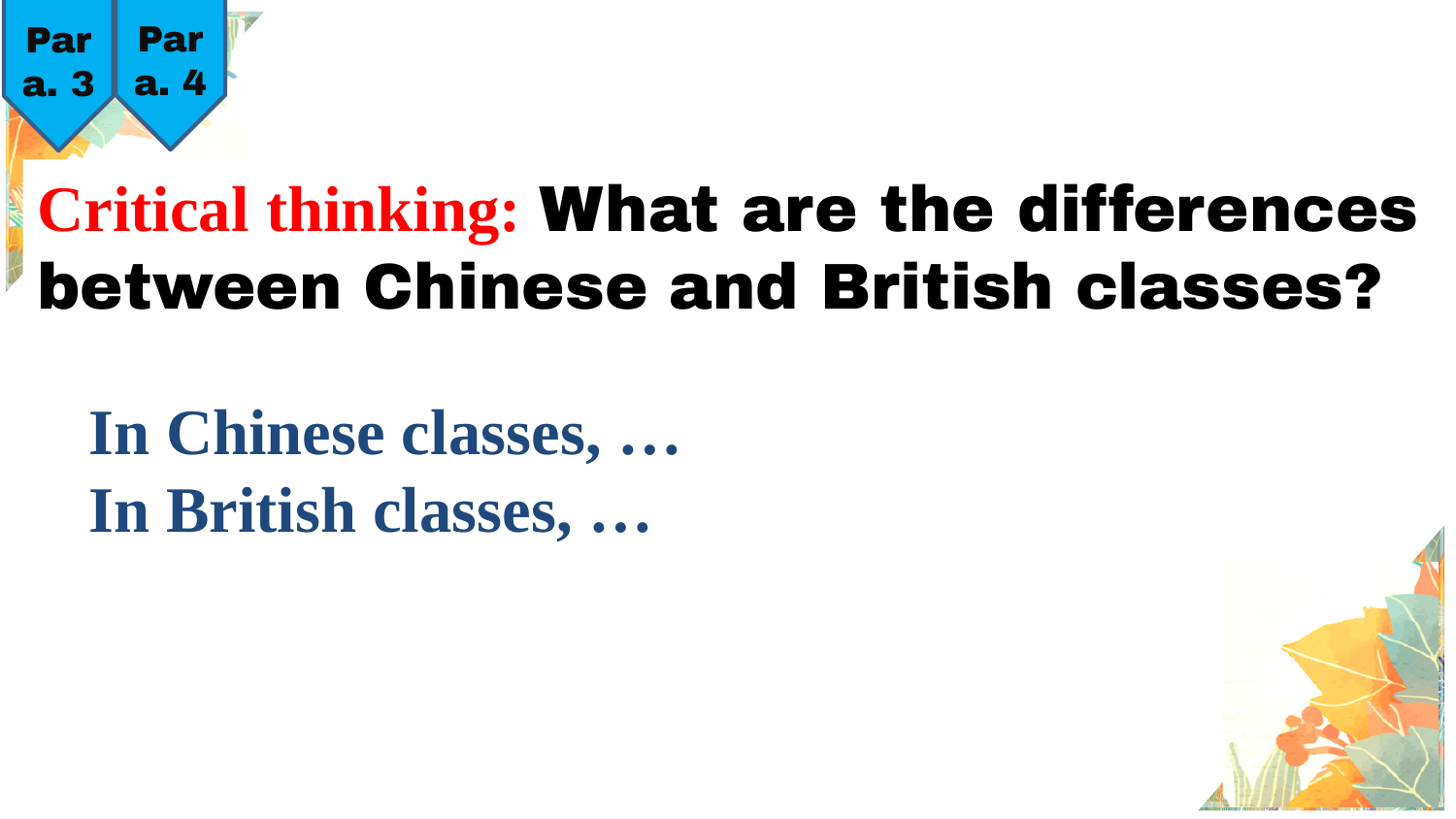

Para. 4
Para. 3
Critical thinking: What are the differences between Chinese and British classes?

In Chinese classes, …
In British classes, …